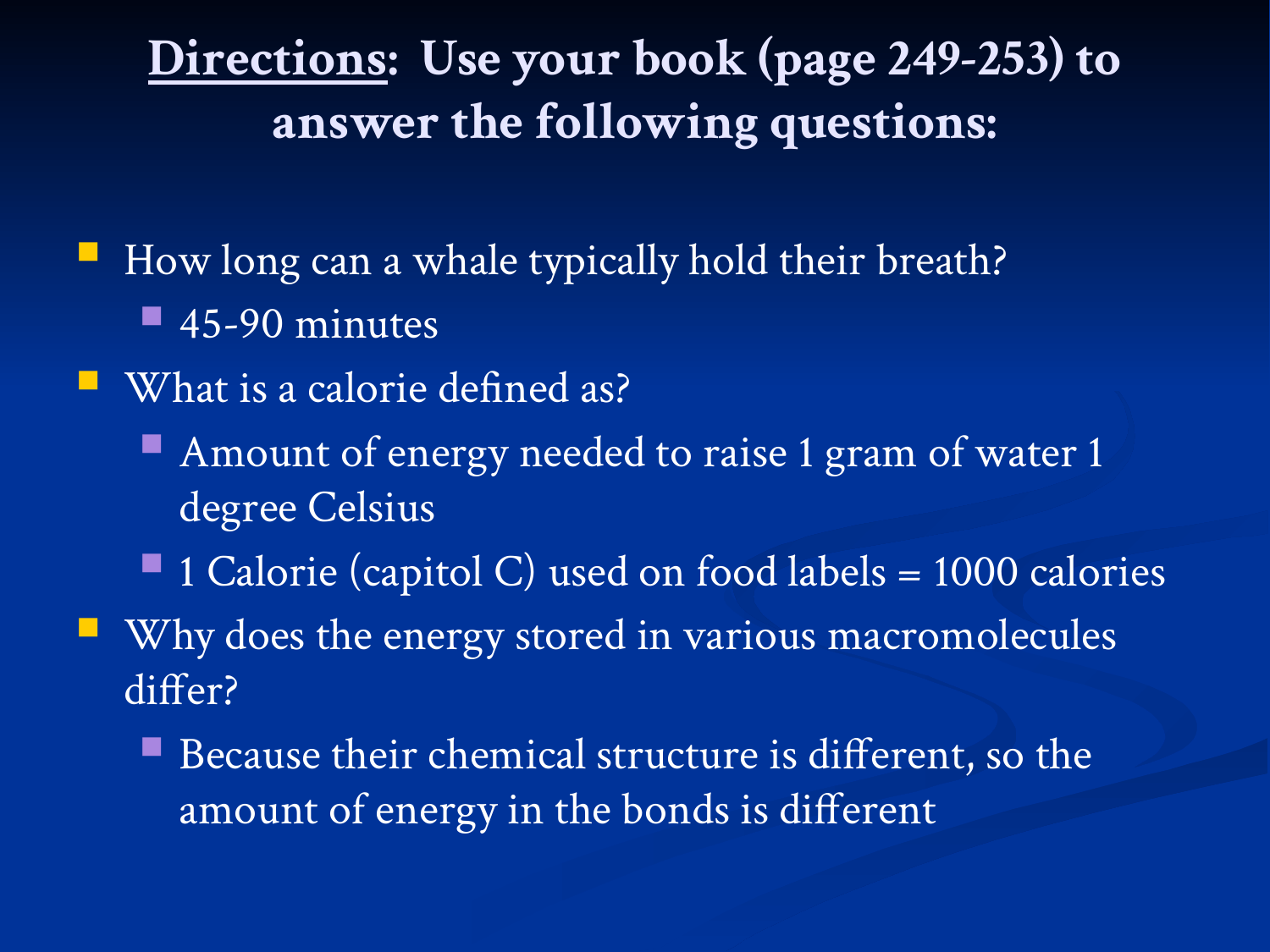

# Directions:  Use your book (page 249-253) to answer the following questions:
How long can a whale typically hold their breath?
45-90 minutes
What is a calorie defined as?
Amount of energy needed to raise 1 gram of water 1 degree Celsius
1 Calorie (capitol C) used on food labels = 1000 calories
Why does the energy stored in various macromolecules differ?
Because their chemical structure is different, so the amount of energy in the bonds is different